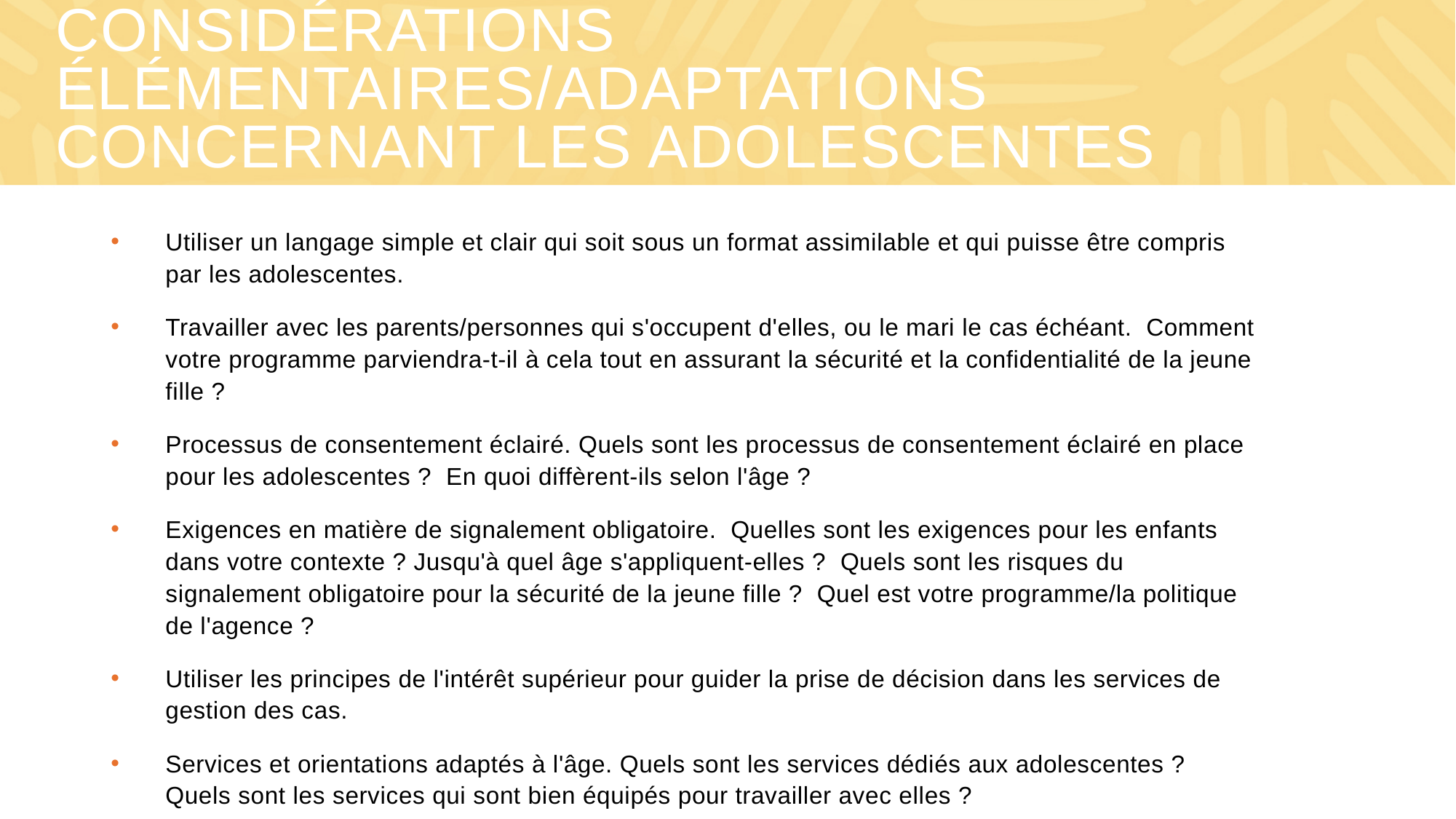

# CONSIDÉRATIONS ÉLÉMENTAIRES/ADAPTATIONS CONCERNANT LES ADOLESCENTES
Utiliser un langage simple et clair qui soit sous un format assimilable et qui puisse être compris par les adolescentes.
Travailler avec les parents/personnes qui s'occupent d'elles, ou le mari le cas échéant.  Comment votre programme parviendra-t-il à cela tout en assurant la sécurité et la confidentialité de la jeune fille ?
Processus de consentement éclairé. Quels sont les processus de consentement éclairé en place pour les adolescentes ?  En quoi diffèrent-ils selon l'âge ?
Exigences en matière de signalement obligatoire.  Quelles sont les exigences pour les enfants dans votre contexte ? Jusqu'à quel âge s'appliquent-elles ?  Quels sont les risques du signalement obligatoire pour la sécurité de la jeune fille ?  Quel est votre programme/la politique de l'agence ?
Utiliser les principes de l'intérêt supérieur pour guider la prise de décision dans les services de gestion des cas.
Services et orientations adaptés à l'âge. Quels sont les services dédiés aux adolescentes ? Quels sont les services qui sont bien équipés pour travailler avec elles ?